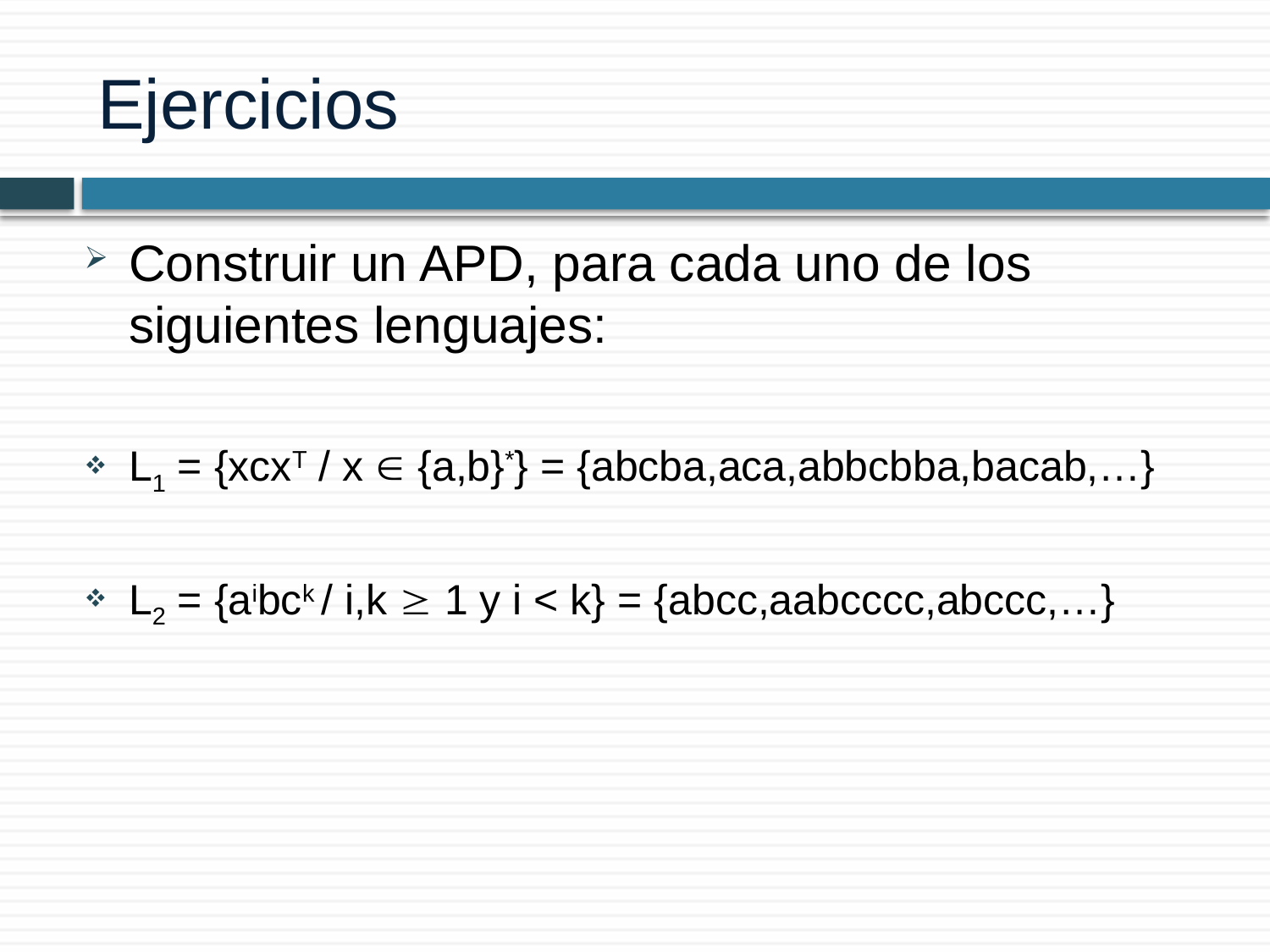

# Ejercicios
Construir un APD, para cada uno de los siguientes lenguajes:

L1 = {xcxT / x ∈ {a,b}*} = {abcba,aca,abbcbba,bacab,…}

L2 = {aibck / i,k ≥ 1 y i < k} = {abcc,aabcccc,abccc,…}